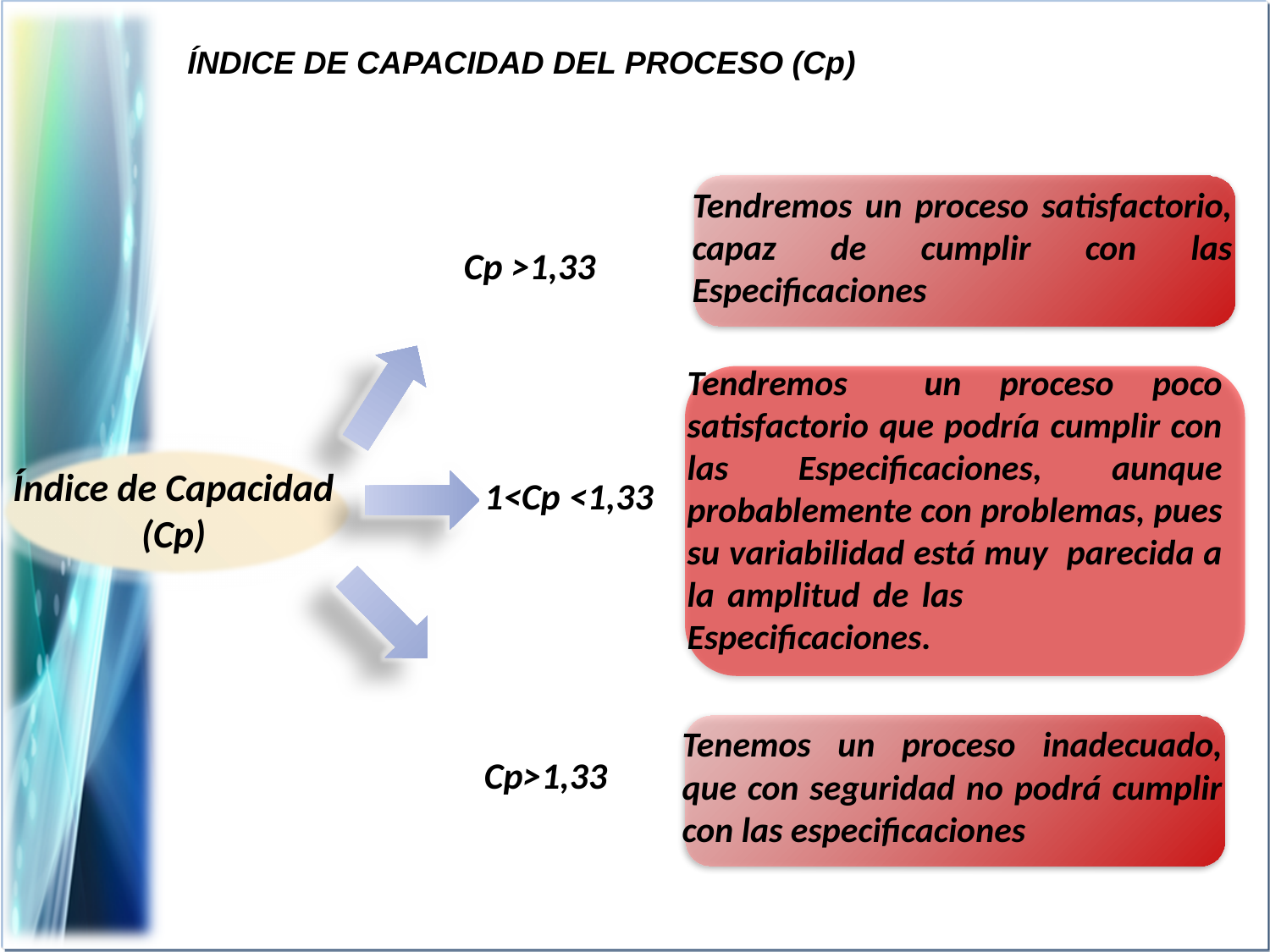

ÍNDICE DE CAPACIDAD DEL PROCESO (Cp)
Tendremos un proceso satisfactorio, capaz de cumplir con las Especificaciones

Cp >1,33

Tendremos  un proceso poco satisfactorio que podría cumplir con las Especificaciones, aunque probablemente con problemas, pues su variabilidad está muy  parecida a la amplitud de las                     Especificaciones.

Índice de Capacidad
(Cp)
1<Cp <1,33

Tenemos un proceso inadecuado, que con seguridad no podrá cumplir con las especificaciones

Cp>1,33
.